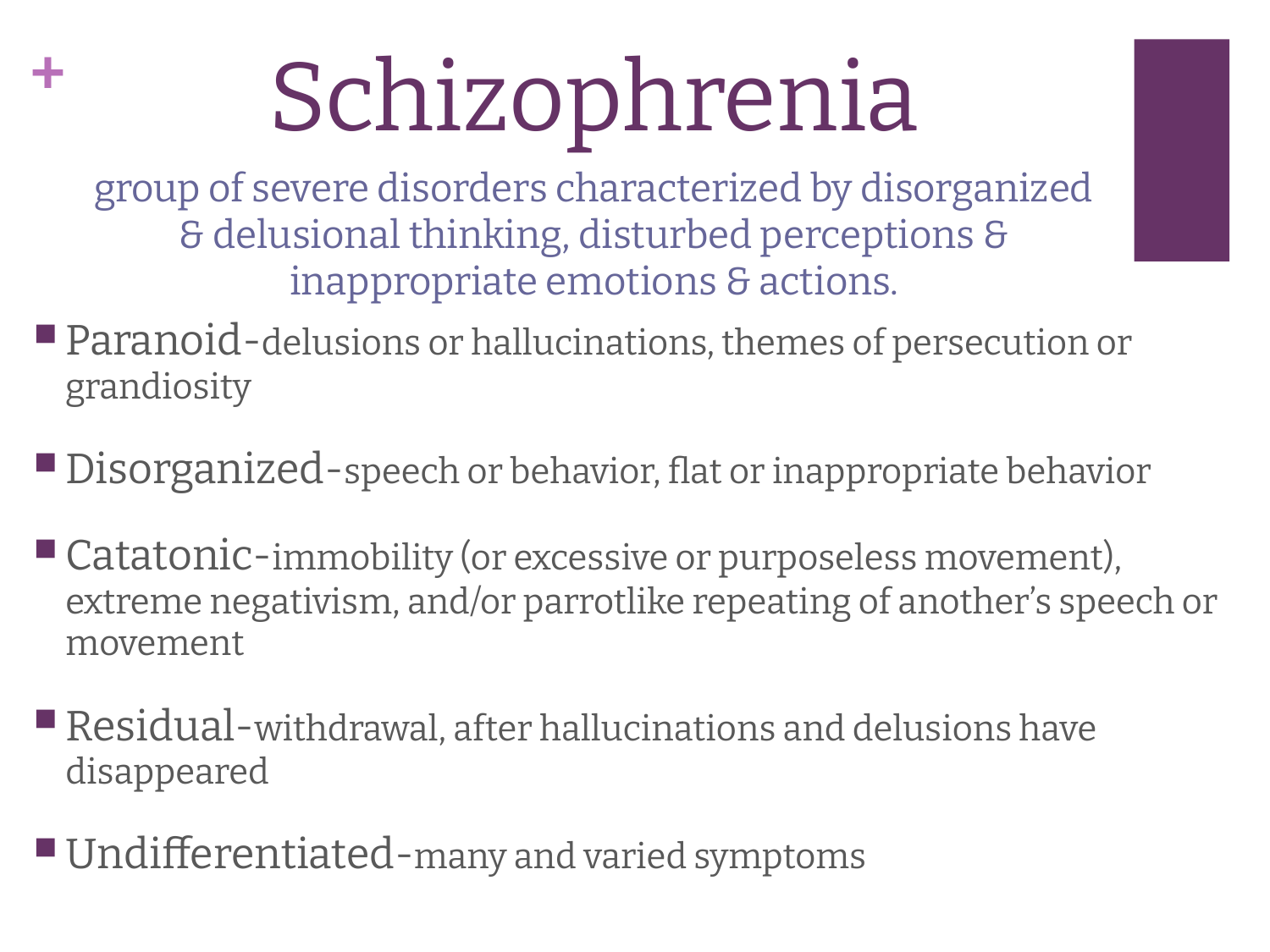

# Schizophrenia
group of severe disorders characterized by disorganized & delusional thinking, disturbed perceptions & inappropriate emotions & actions.
Paranoid-delusions or hallucinations, themes of persecution or grandiosity
Disorganized-speech or behavior, flat or inappropriate behavior
Catatonic-immobility (or excessive or purposeless movement), extreme negativism, and/or parrotlike repeating of another’s speech or movement
Residual-withdrawal, after hallucinations and delusions have disappeared
Undifferentiated-many and varied symptoms